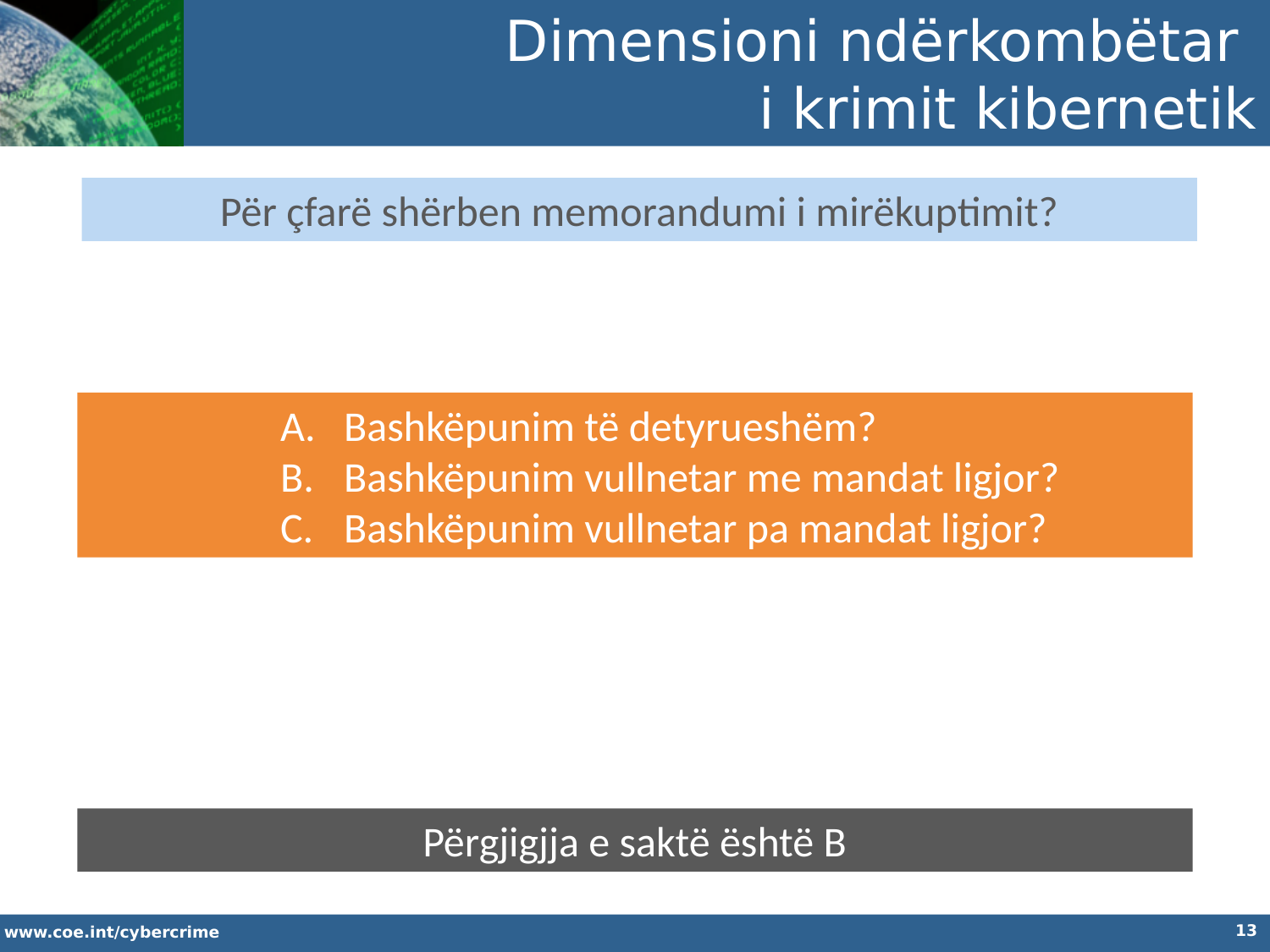

Dimensioni ndërkombëtar
i krimit kibernetik
Për çfarë shërben memorandumi i mirëkuptimit?
Bashkëpunim të detyrueshëm?
Bashkëpunim vullnetar me mandat ligjor?
Bashkëpunim vullnetar pa mandat ligjor?
Përgjigjja e saktë është B
13